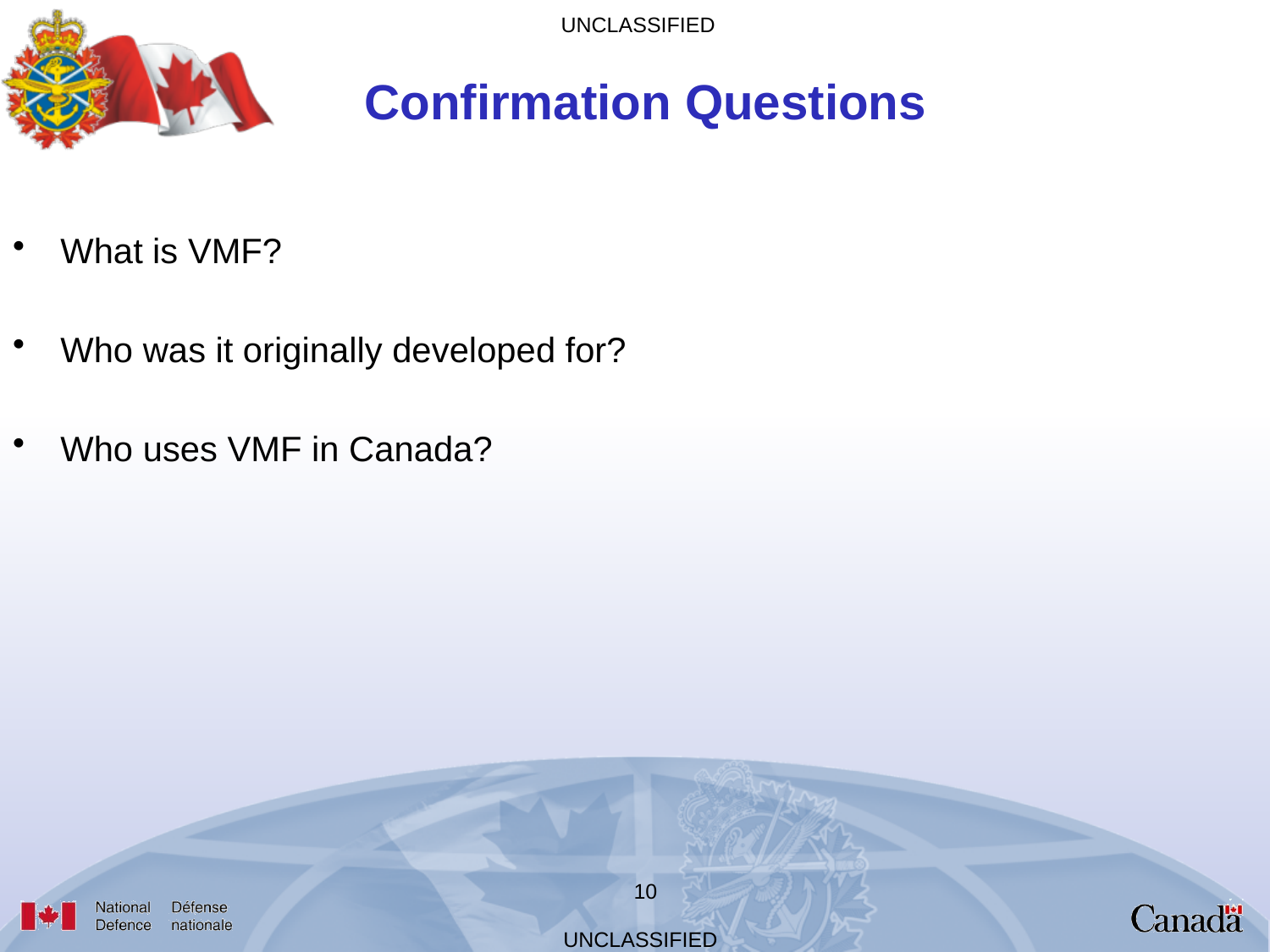

Confirmation Questions
What is VMF?

Who was it originally developed for?

Who uses VMF in Canada?